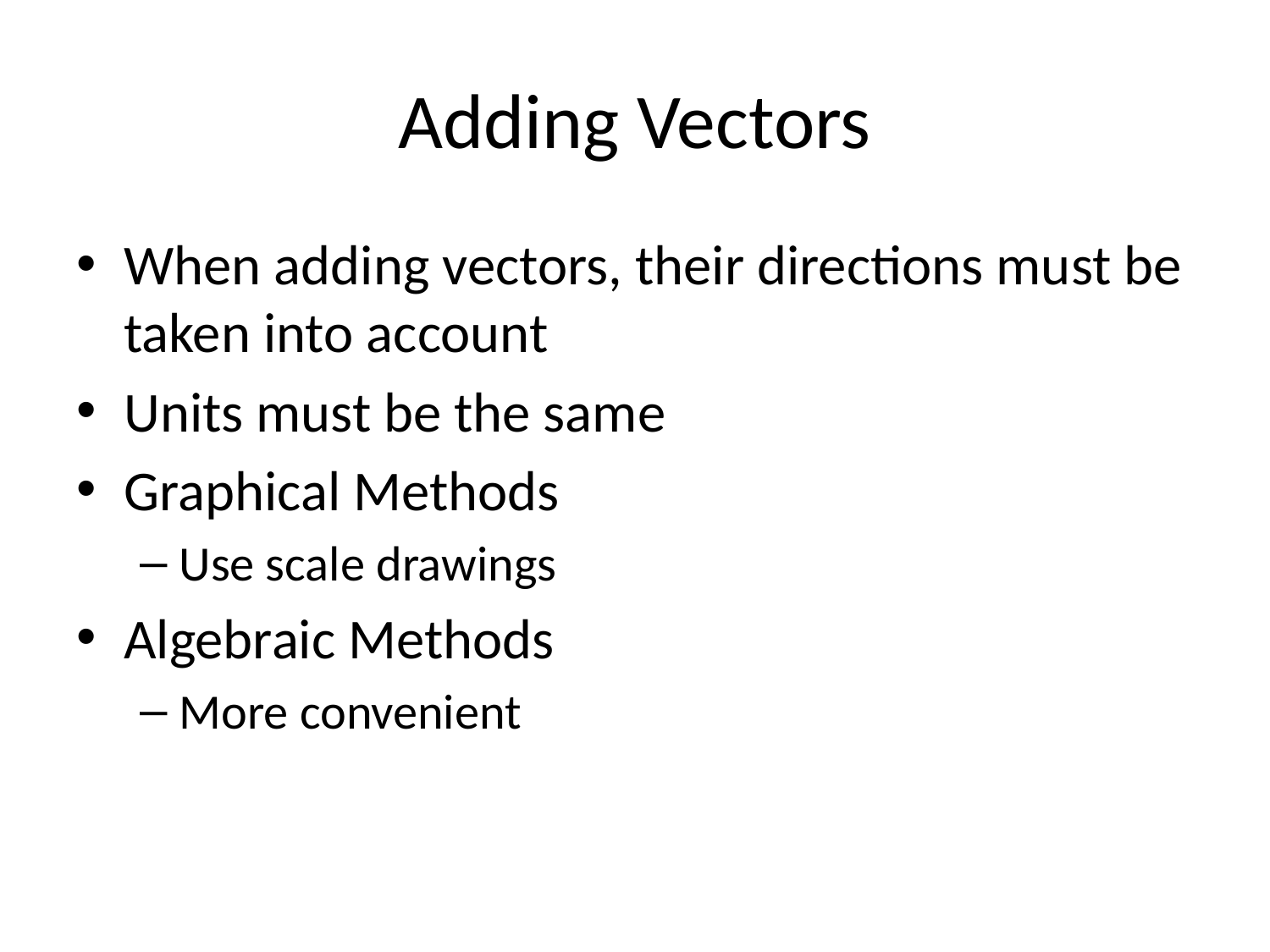

# Adding Vectors
When adding vectors, their directions must be taken into account
Units must be the same
Graphical Methods
Use scale drawings
Algebraic Methods
More convenient